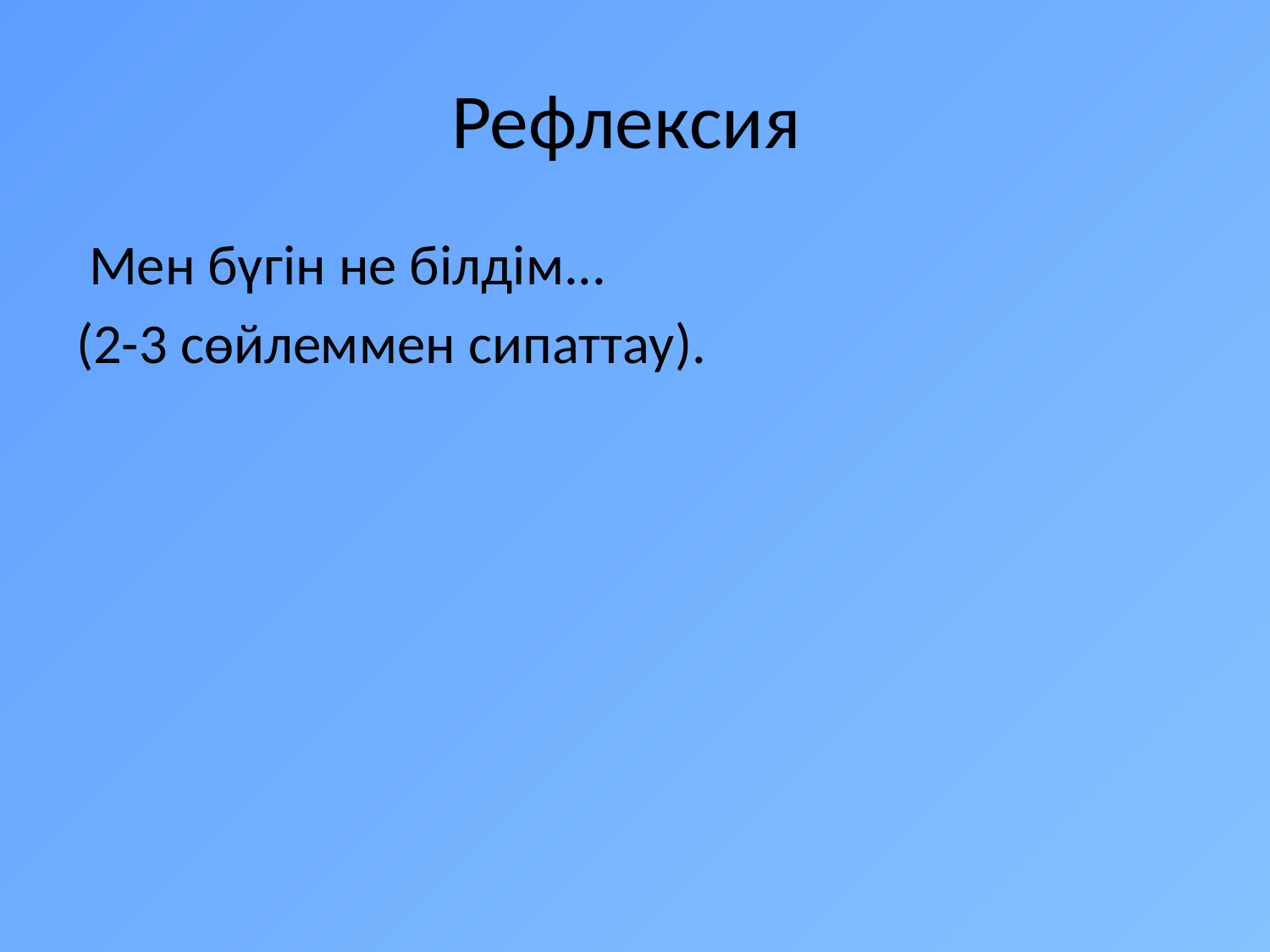

# Рефлексия
 Мен бүгін не білдім...
(2-3 сөйлеммен сипаттау).